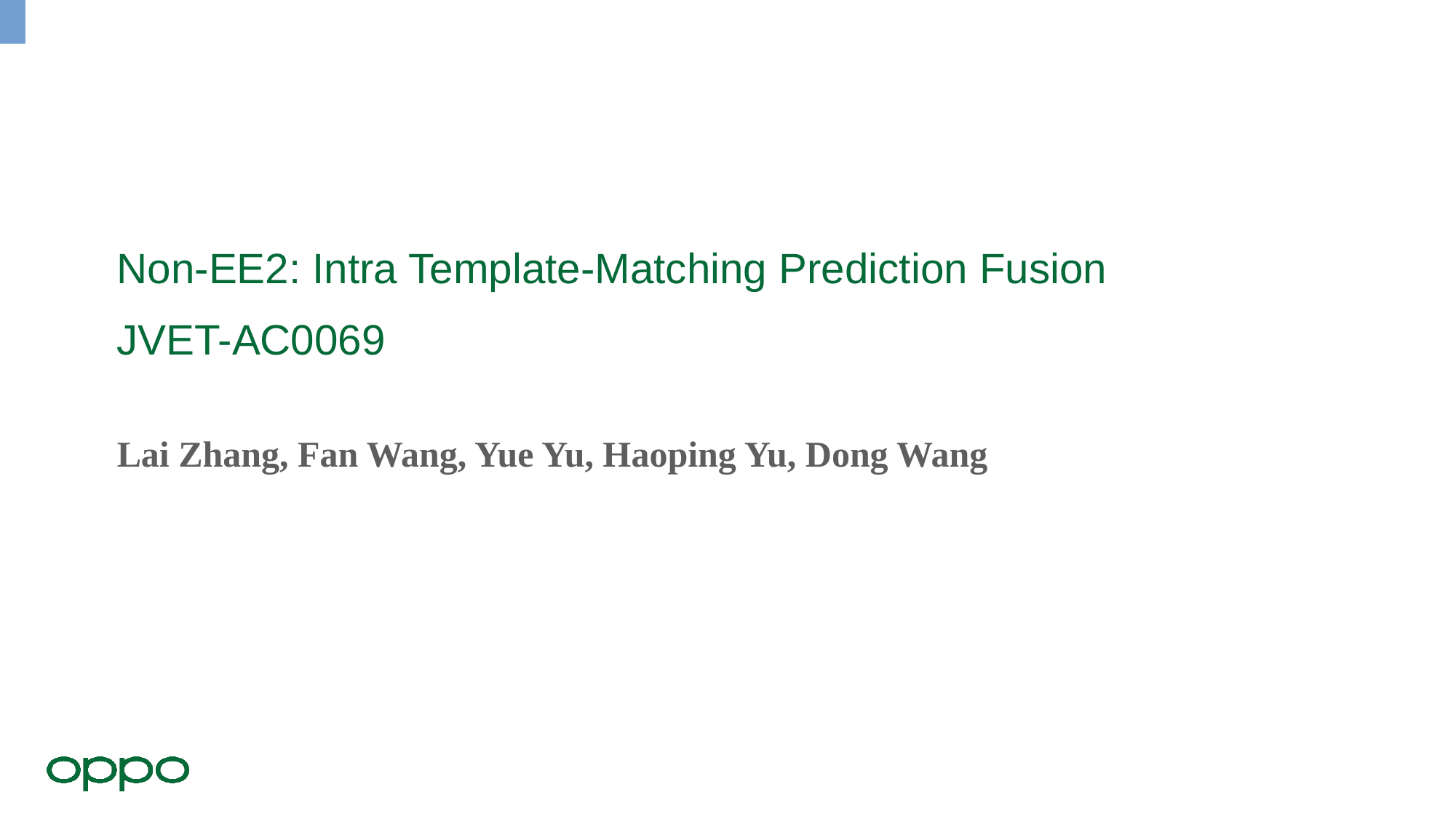

# Non-EE2: Intra Template-Matching Prediction Fusion JVET-AC0069
Lai Zhang, Fan Wang, Yue Yu, Haoping Yu, Dong Wang